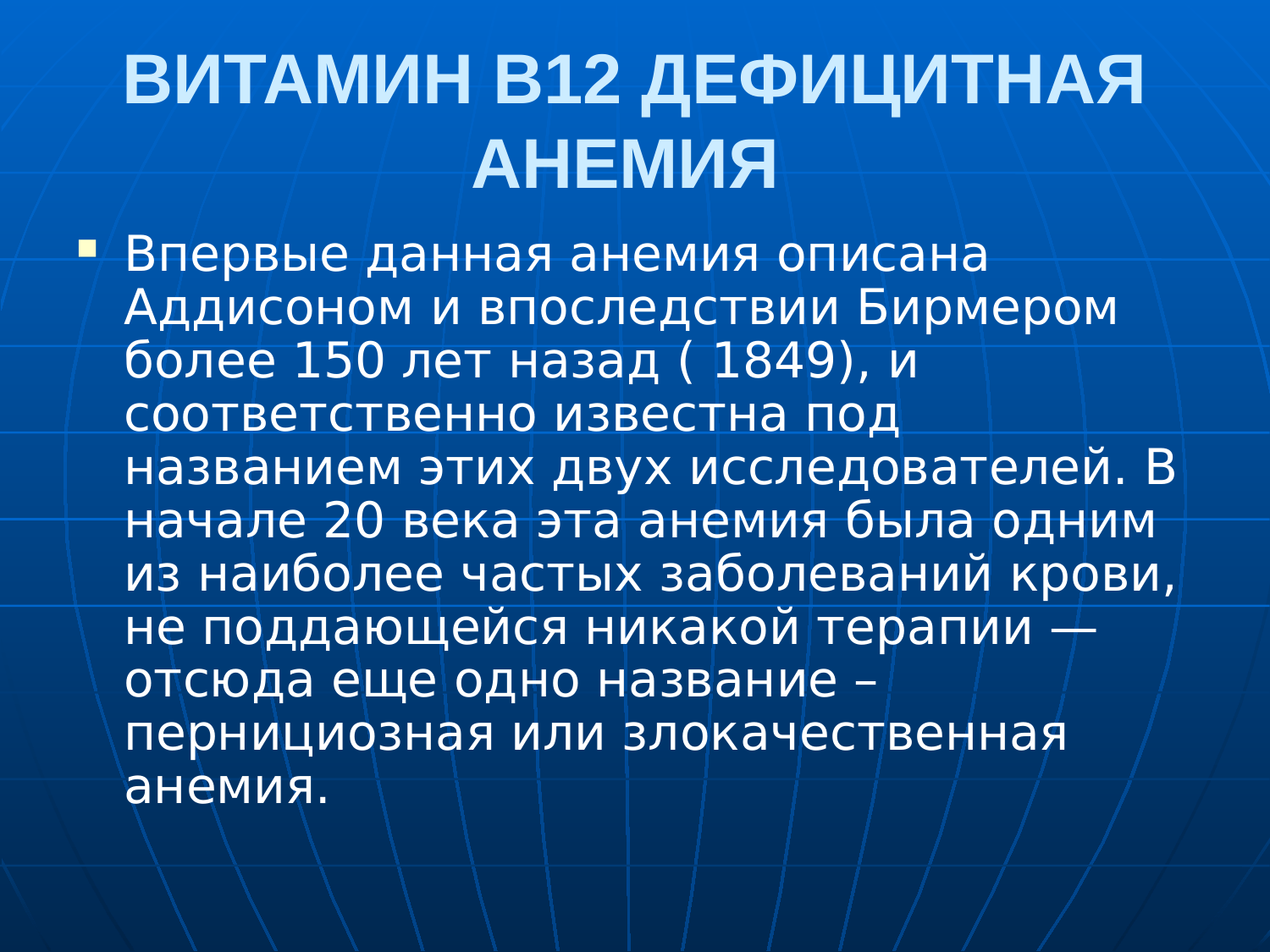

# ВИТАМИН В12 ДЕФИЦИТНАЯ АНЕМИЯ
Впервые данная анемия описана Аддисоном и впоследствии Бирмером более 150 лет назад ( 1849), и соответственно известна под названием этих двух исследователей. В начале 20 века эта анемия была одним из наиболее частых заболеваний крови, не поддающейся никакой терапии — отсюда еще одно название – пернициозная или злокачественная анемия.